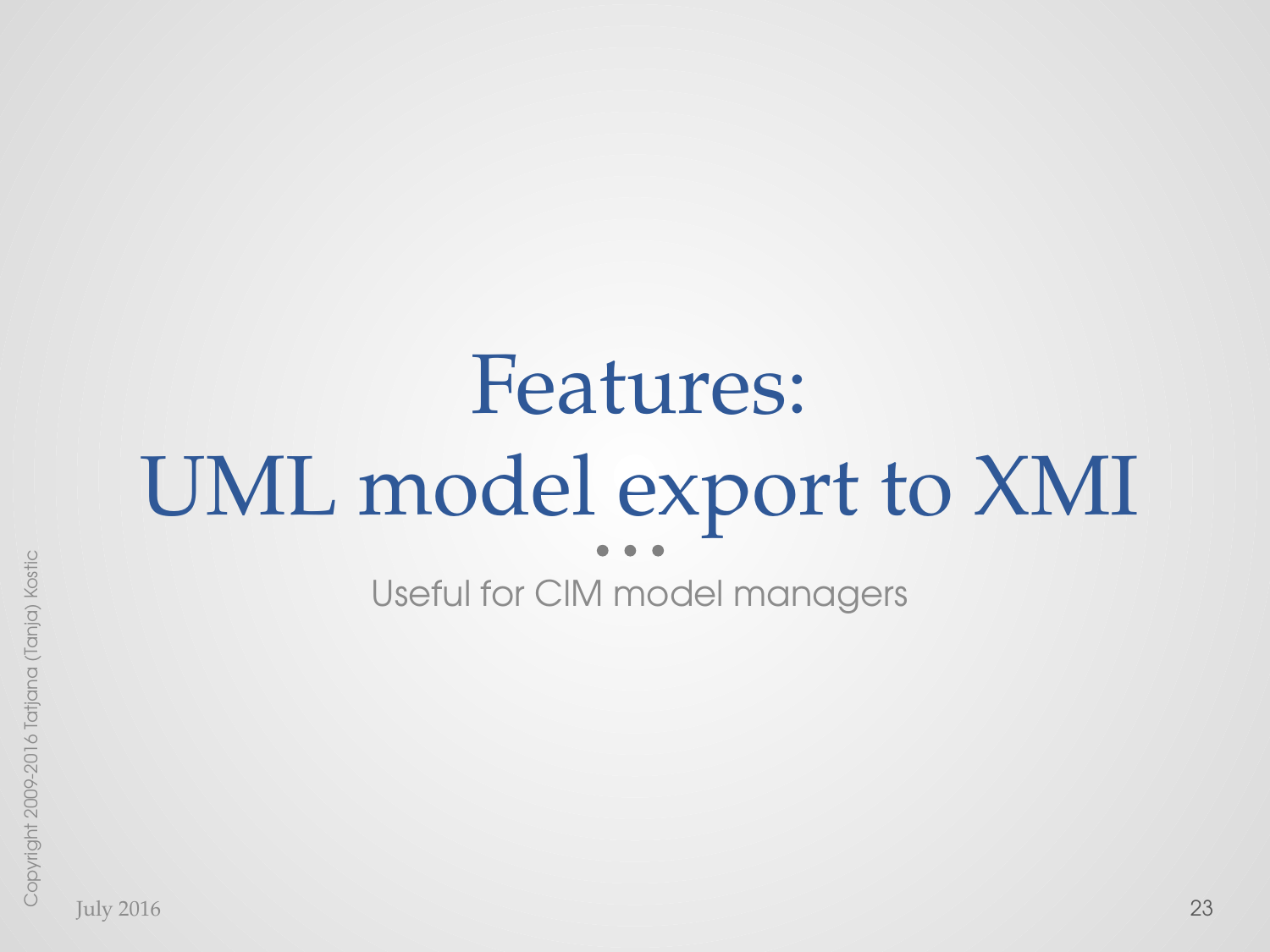

# Features: UML model export to XMI
Useful for CIM model managers
Copyright 2009-2016 Tatjana (Tanja) Kostic
July 2016
23